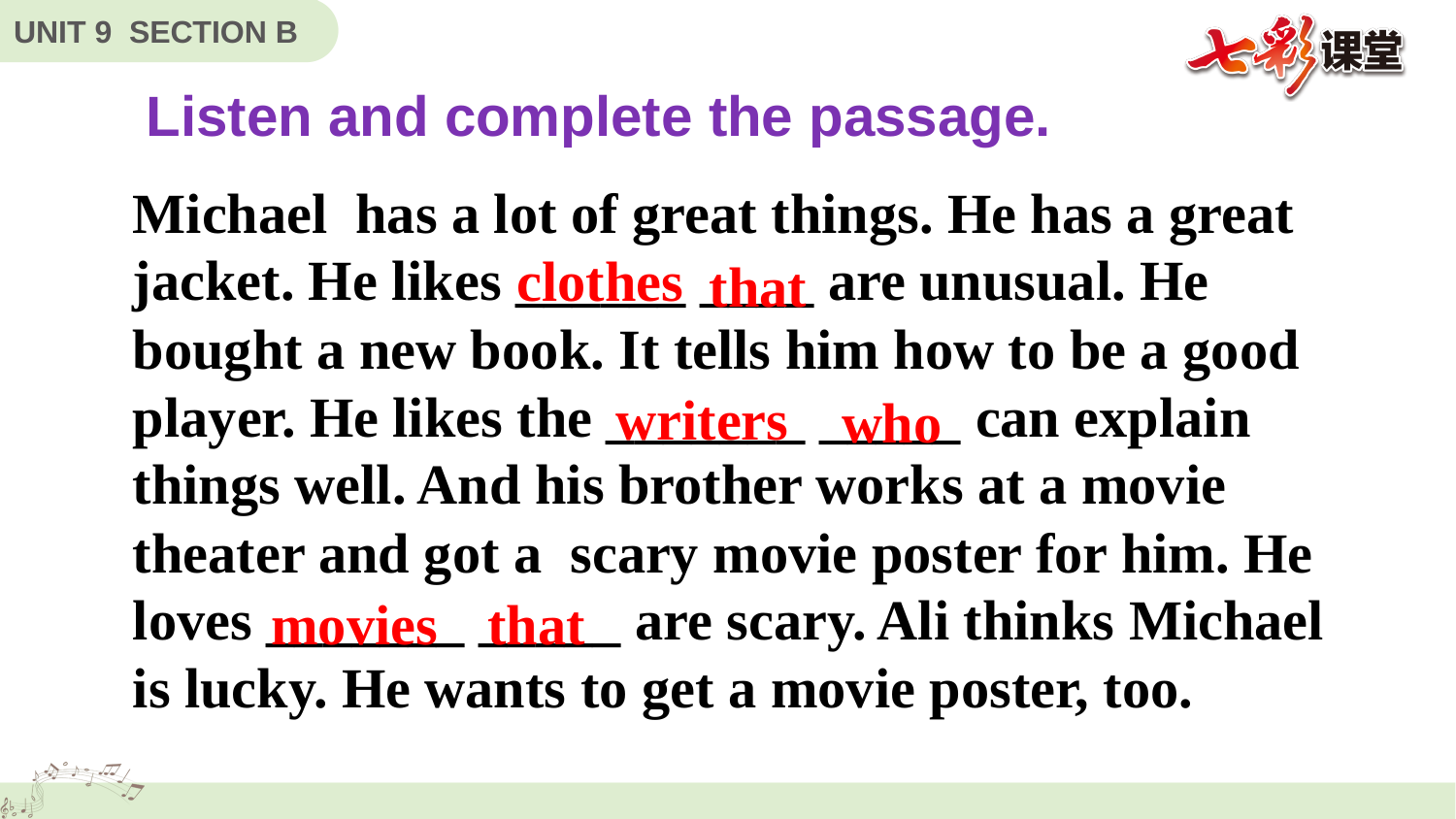

Listen and complete the passage.
Michael  has a lot of great things. He has a great jacket. He likes ______ ____ are unusual. He bought a new book. It tells him how to be a good player. He likes the _______ _____ can explain things well. And his brother works at a movie theater and got a  scary movie poster for him. He loves _______ _____ are scary. Ali thinks Michael
is lucky. He wants to get a movie poster, too.
clothes
that
writers
who
movies
that